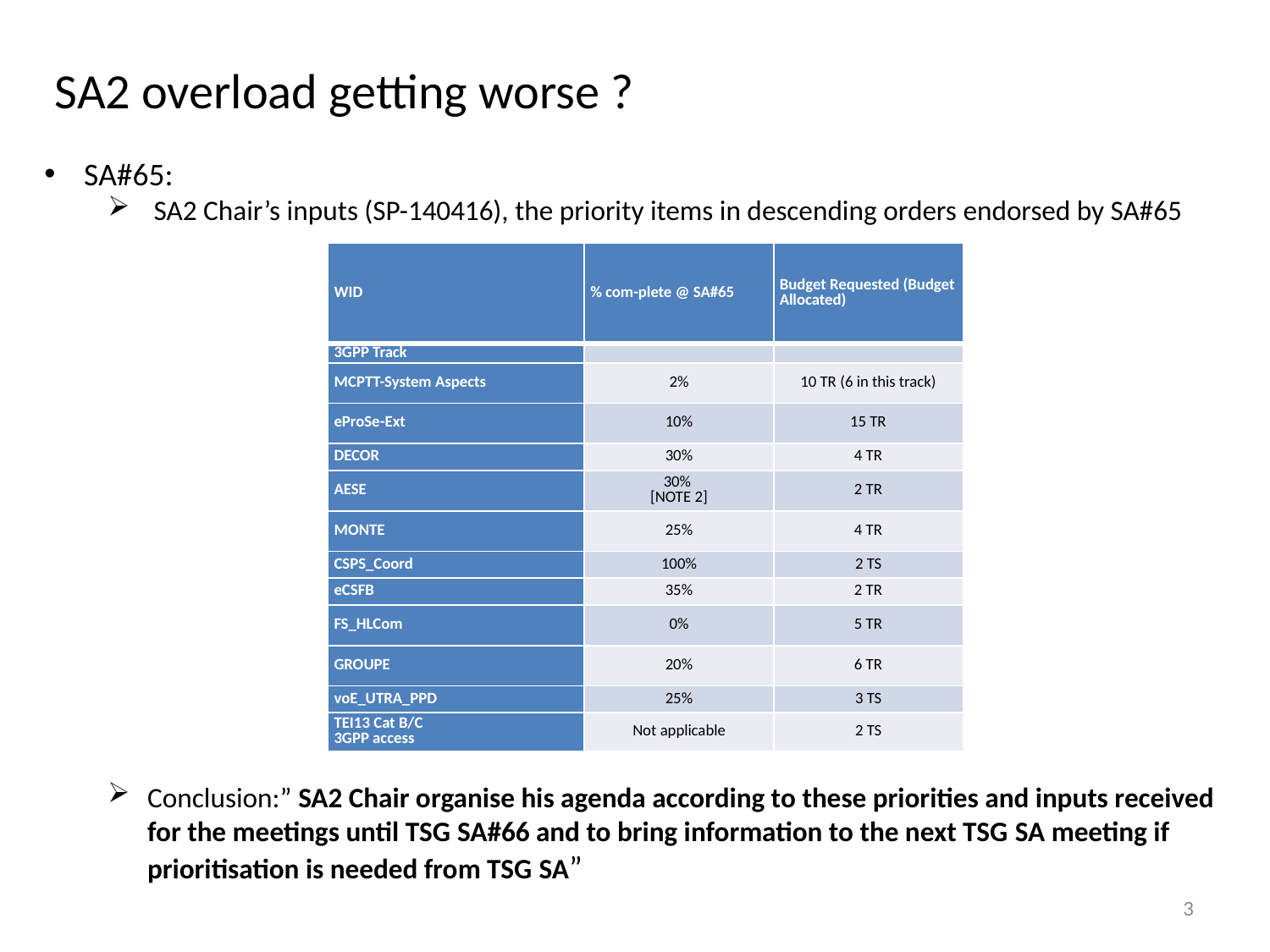

SA2 overload getting worse ?
SA#65:
 SA2 Chair’s inputs (SP-140416), the priority items in descending orders endorsed by SA#65

Conclusion:” SA2 Chair organise his agenda according to these priorities and inputs received for the meetings until TSG SA#66 and to bring information to the next TSG SA meeting if prioritisation is needed from TSG SA”

| WID | % com-plete @ SA#65 | Budget Requested (Budget Allocated) |
| --- | --- | --- |
| 3GPP Track |  |  |
| MCPTT-System Aspects | 2% | 10 TR (6 in this track) |
| eProSe-Ext | 10% | 15 TR |
| DECOR | 30% | 4 TR |
| AESE | 30% [NOTE 2] | 2 TR |
| MONTE | 25% | 4 TR |
| CSPS\_Coord | 100% | 2 TS |
| eCSFB | 35% | 2 TR |
| FS\_HLCom | 0% | 5 TR |
| GROUPE | 20% | 6 TR |
| voE\_UTRA\_PPD | 25% | 3 TS |
| TEI13 Cat B/C 3GPP access | Not applicable | 2 TS |
3